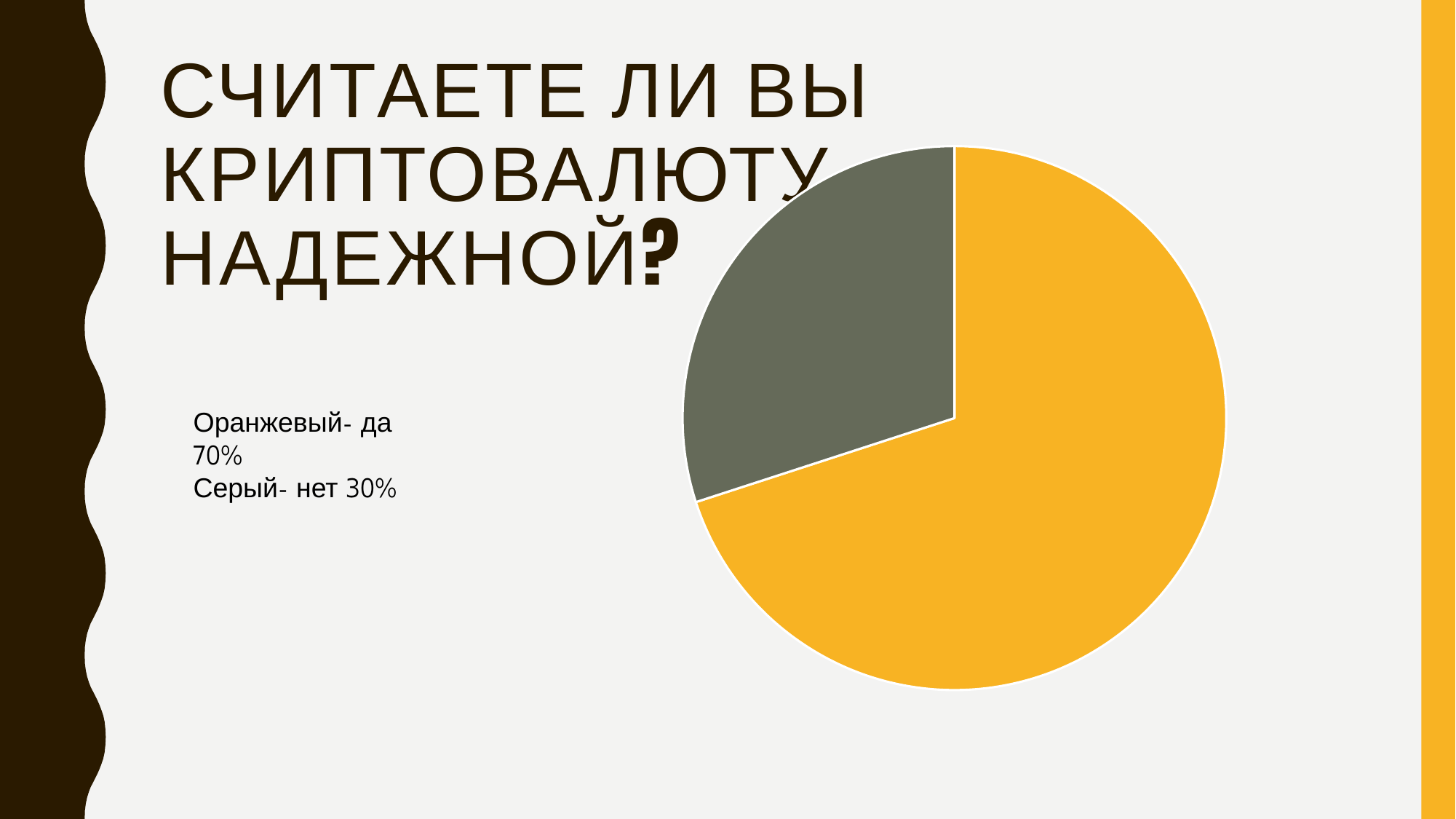

# Считаете ли вы криптовалюту надежной?

### Chart

| Category | Продажи |
|---|---|
|  | 70.0 |
| нет | 30.0 |
Оранжевый- да 70%
Серый- нет 30%